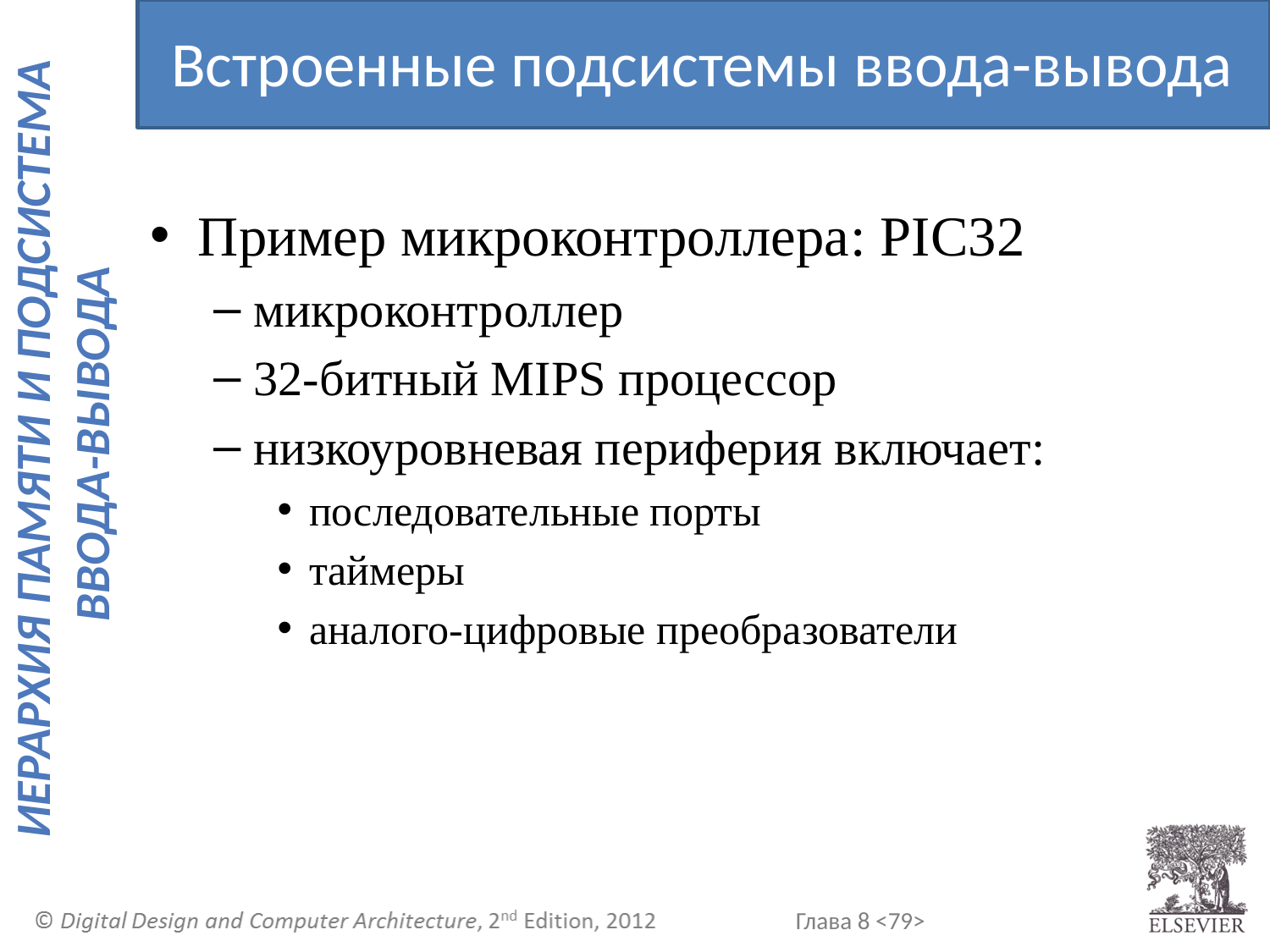

Встроенные подсистемы ввода-вывода

Пример микроконтроллера: PIC32
микроконтроллер
32-битный MIPS процессор
низкоуровневая периферия включает:
последовательные порты
таймеры
аналого-цифровые преобразователи